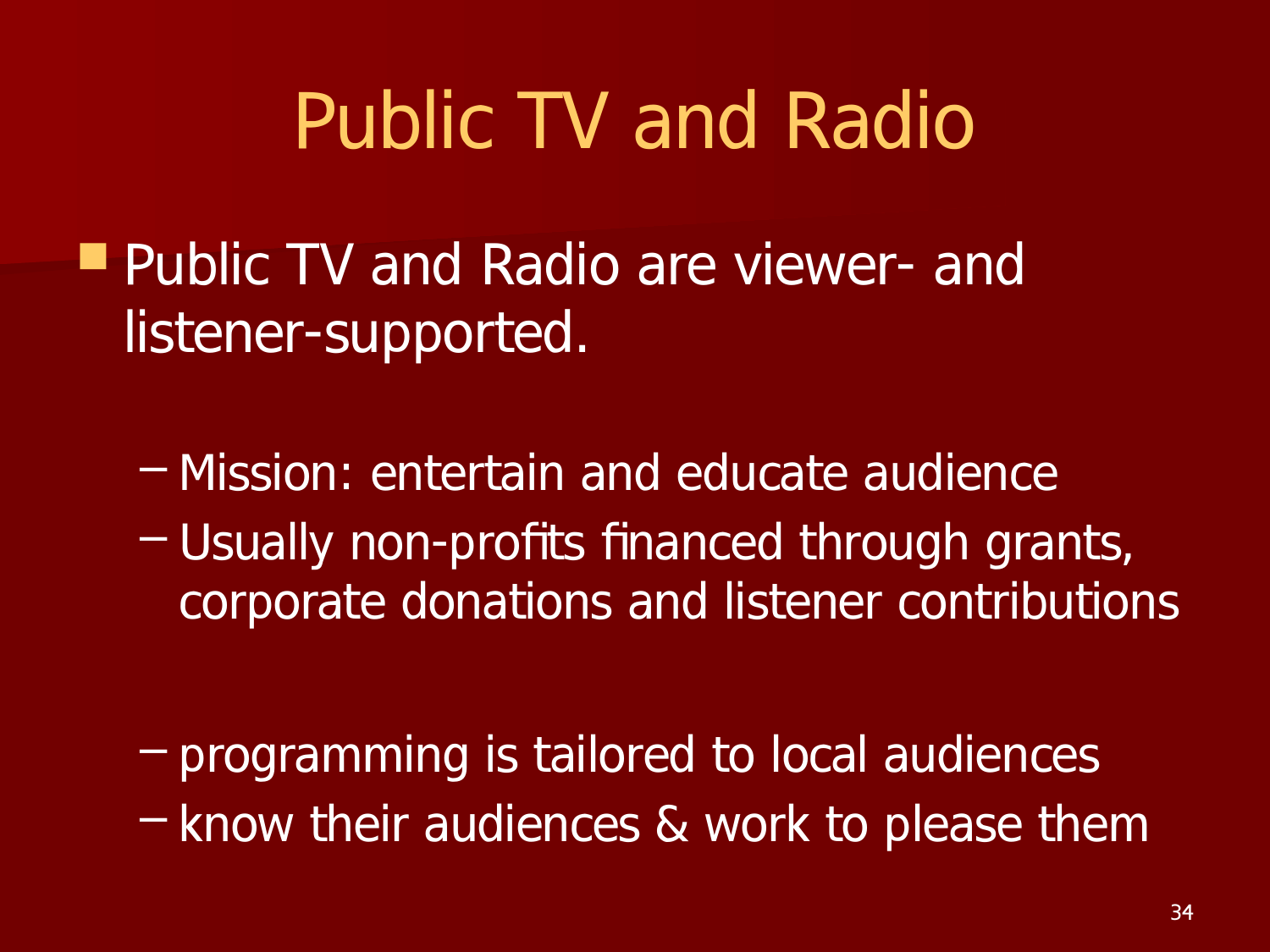

# Public TV and Radio
Public TV and Radio are viewer- and listener-supported.
Mission: entertain and educate audience
Usually non-profits financed through grants, corporate donations and listener contributions

programming is tailored to local audiences
know their audiences & work to please them
34